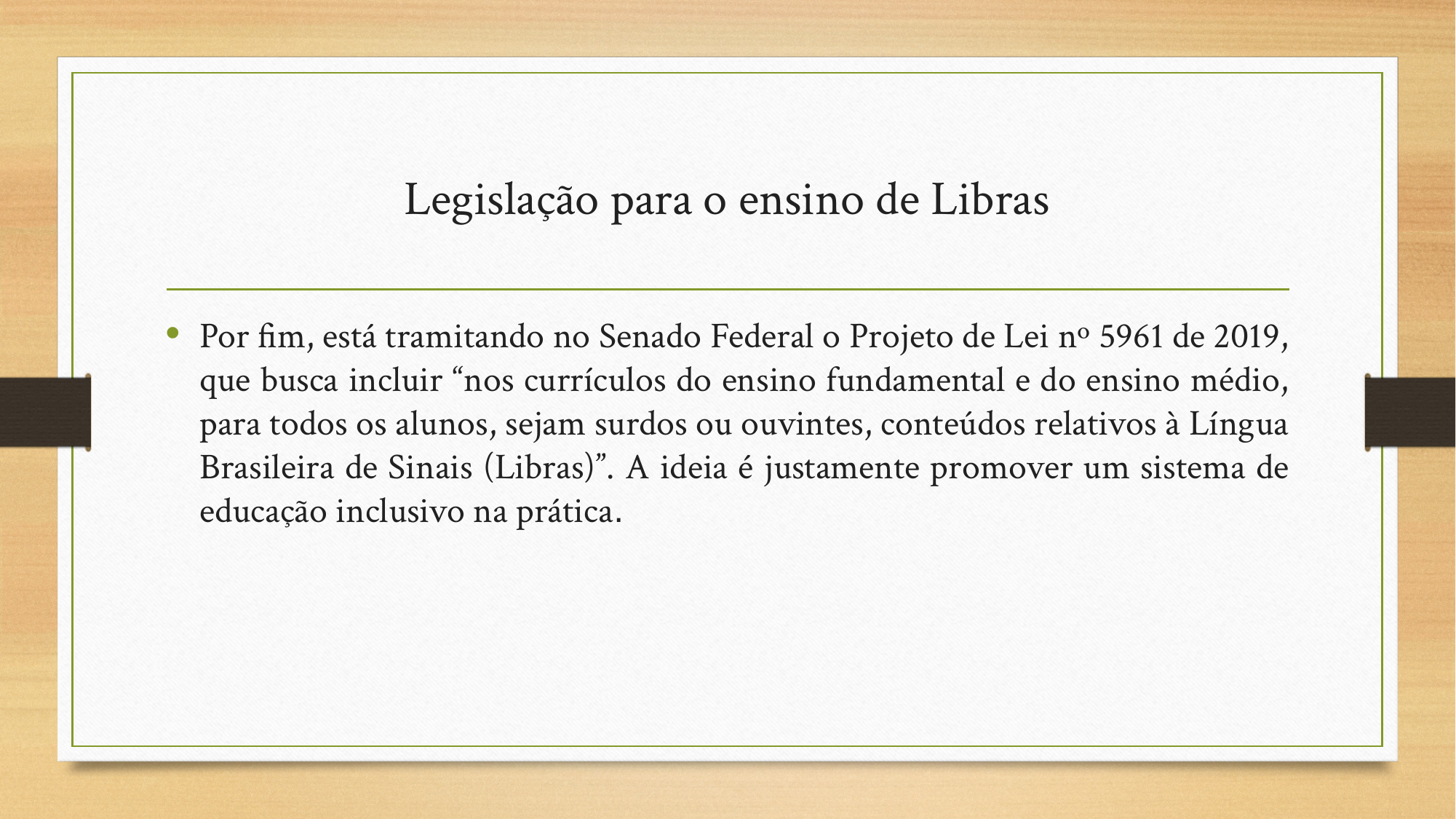

# Legislação para o ensino de Libras
Por fim, está tramitando no Senado Federal o Projeto de Lei nº 5961 de 2019, que busca incluir “nos currículos do ensino fundamental e do ensino médio, para todos os alunos, sejam surdos ou ouvintes, conteúdos relativos à Língua Brasileira de Sinais (Libras)”. A ideia é justamente promover um sistema de educação inclusivo na prática.